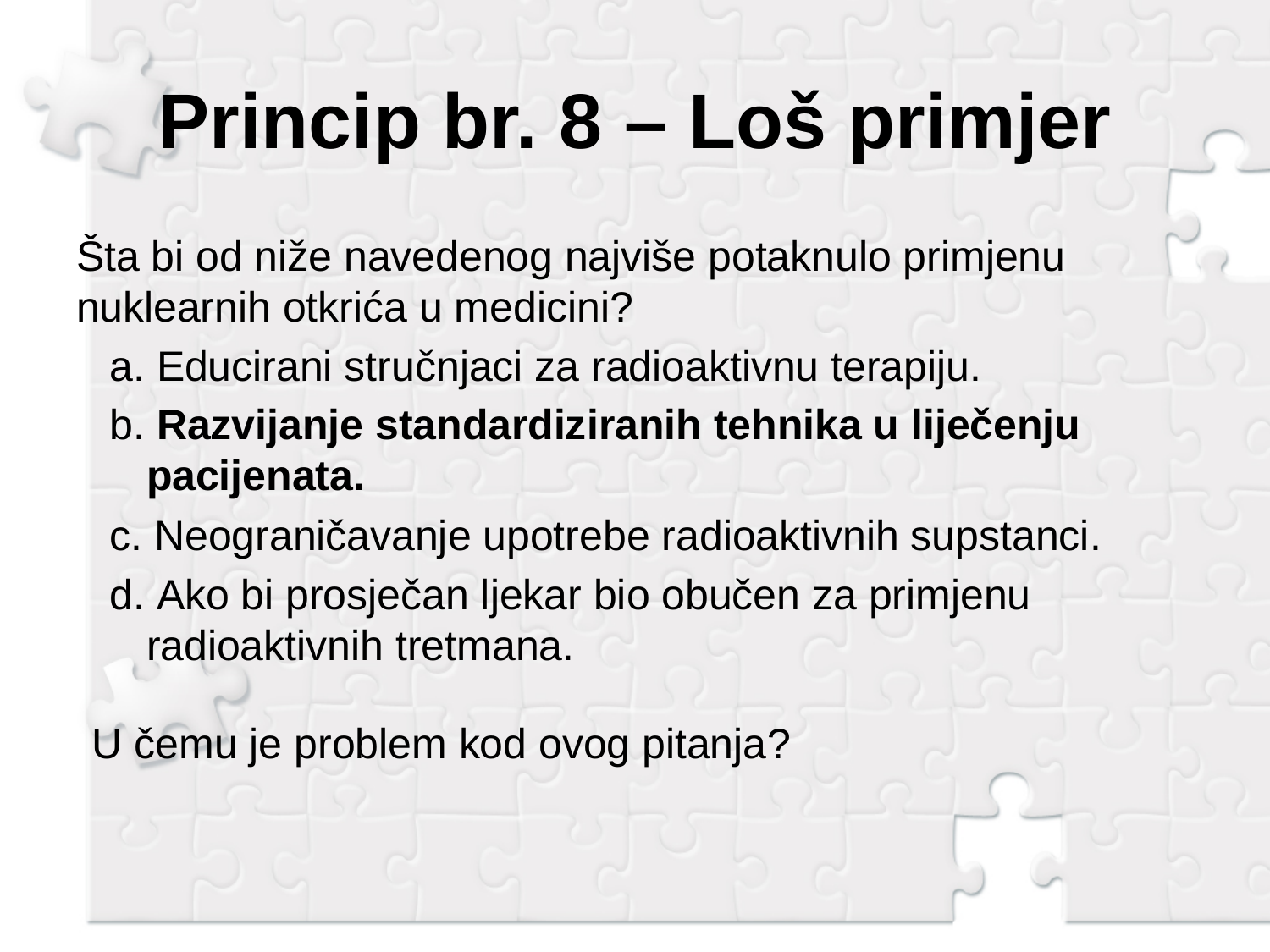

# Princip br. 8 – Loš primjer
Šta bi od niže navedenog najviše potaknulo primjenu nuklearnih otkrića u medicini?
a. Educirani stručnjaci za radioaktivnu terapiju.
b. Razvijanje standardiziranih tehnika u liječenju pacijenata.
c. Neograničavanje upotrebe radioaktivnih supstanci.
d. Ako bi prosječan ljekar bio obučen za primjenu radioaktivnih tretmana.

U čemu je problem kod ovog pitanja?